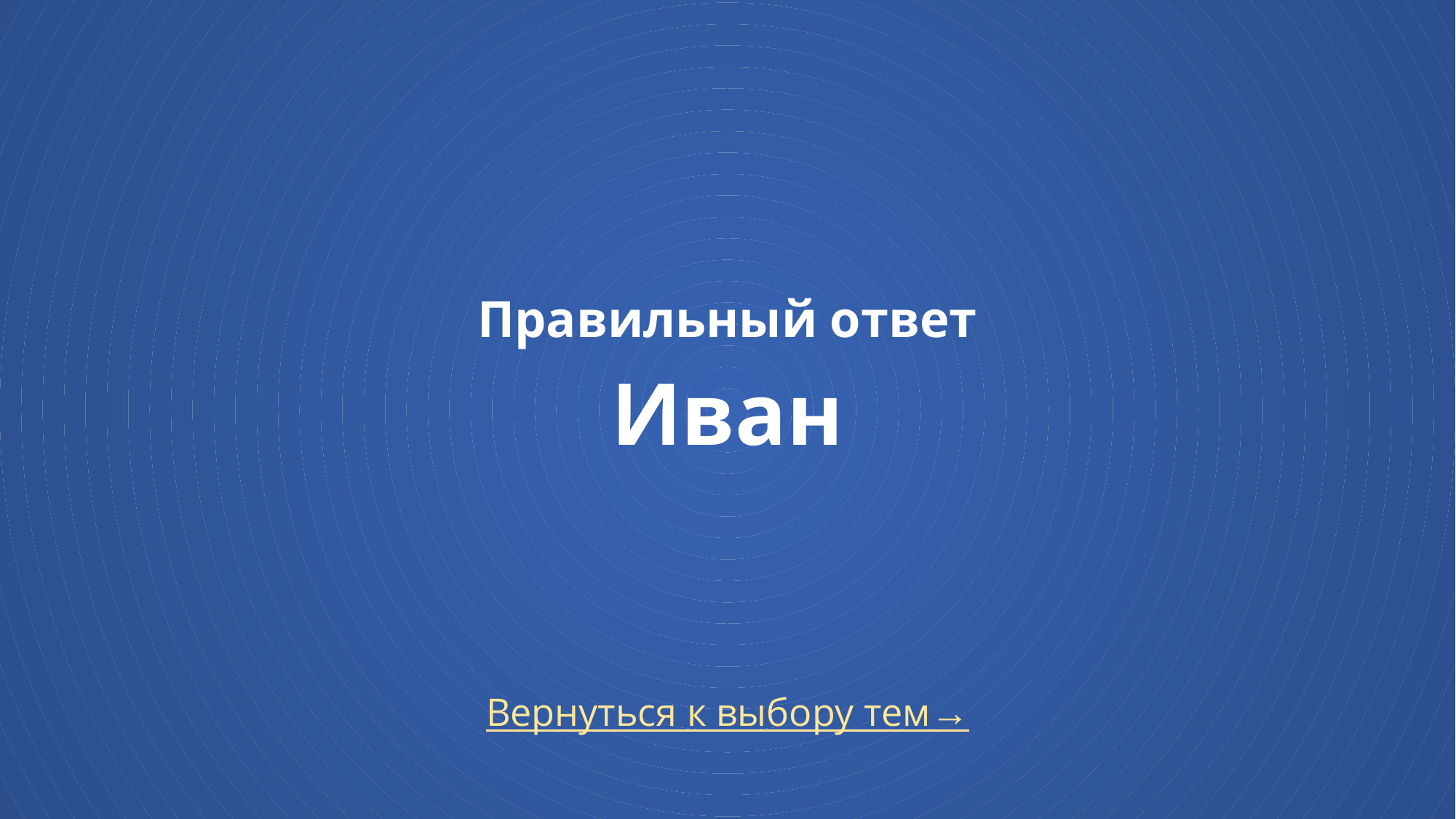

# Правильный ответ Иван
Вернуться к выбору тем→